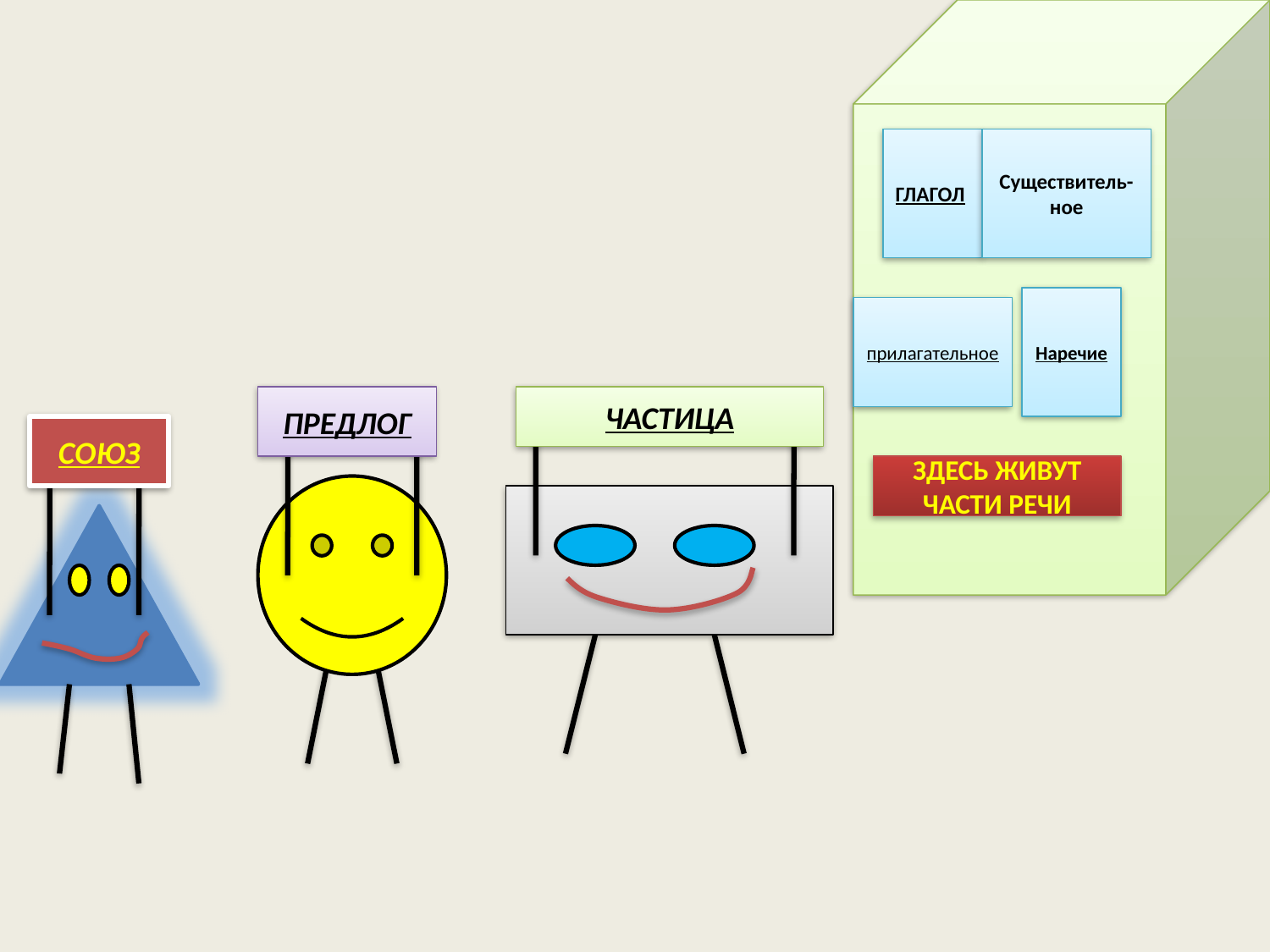

ГЛАГОЛ
Существитель-
ное
Наречие
прилагательное
ПРЕДЛОГ

ЧАСТИЦА

СОЮЗ

ЗДЕСЬ ЖИВУТ ЧАСТИ РЕЧИ